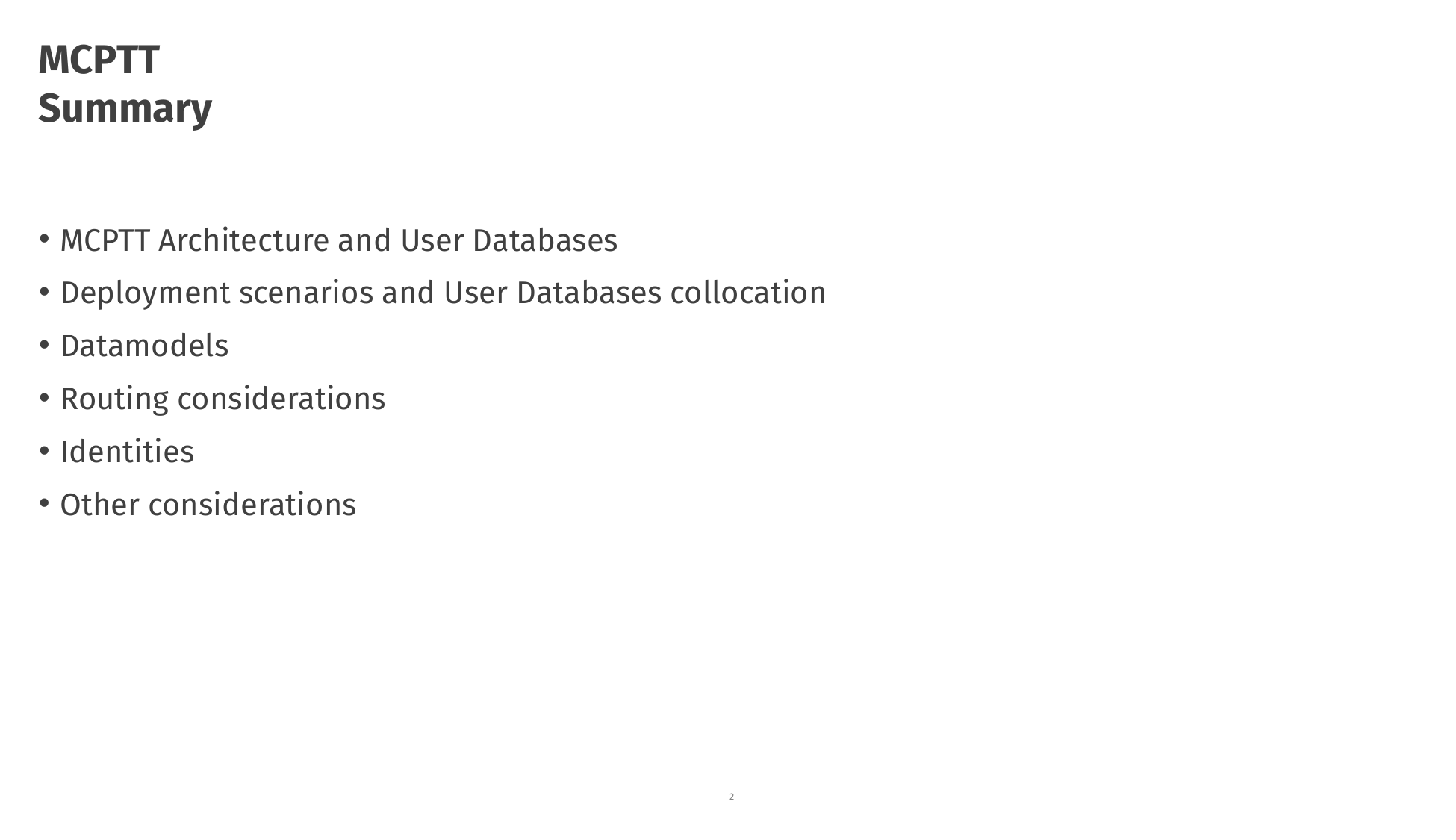

# MCPTT Summary

MCPTT Architecture and User Databases
Deployment scenarios and User Databases collocation
Datamodels
Routing considerations
Identities
Other considerations